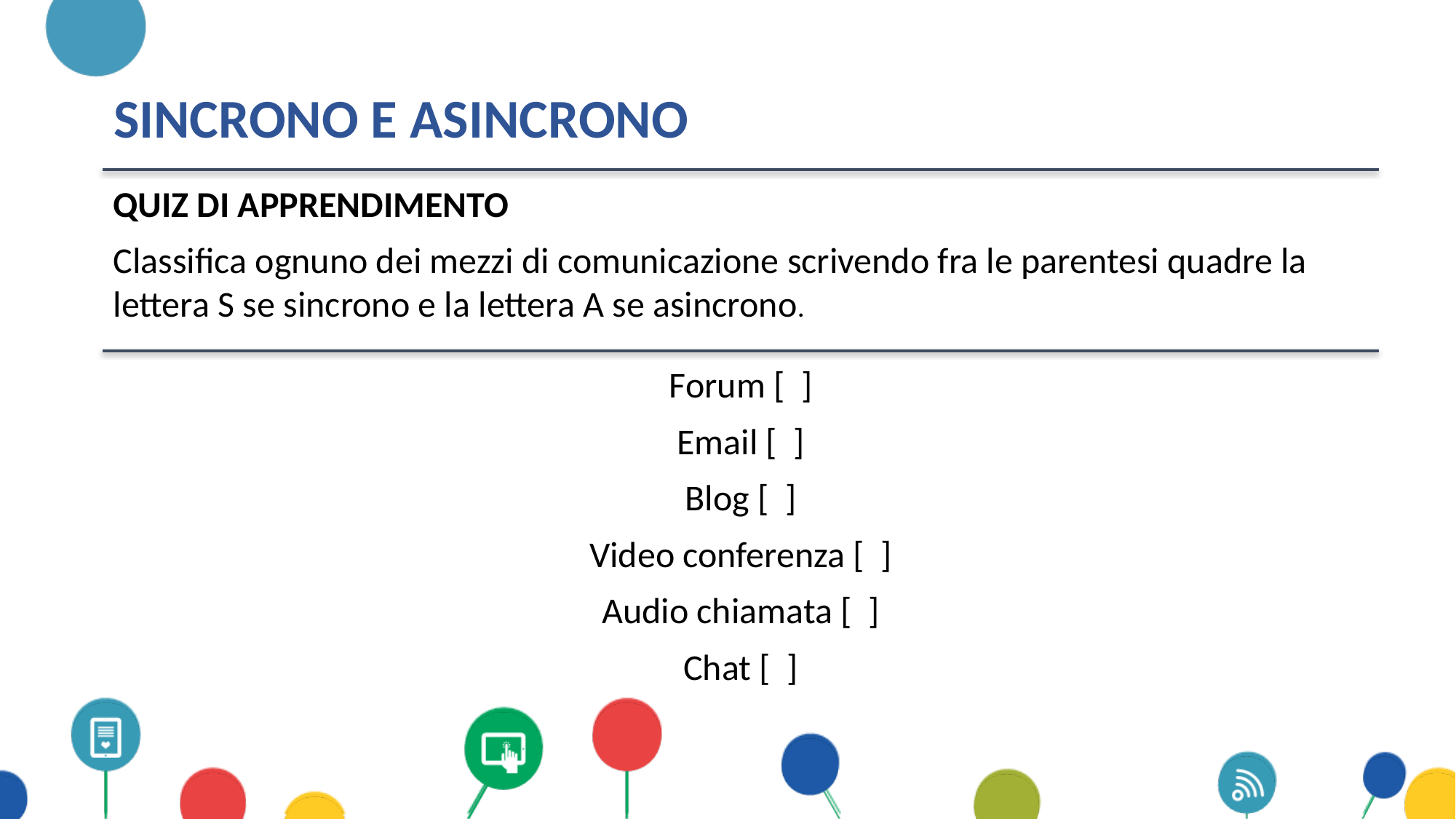

# Sincrono e asincrono

QUIZ DI APPRENDIMENTO
Classifica ognuno dei mezzi di comunicazione scrivendo fra le parentesi quadre la lettera S se sincrono e la lettera A se asincrono.

Forum [  ]
Email [  ]
Blog [  ]
Video conferenza [  ]
Audio chiamata [  ]
Chat [  ]